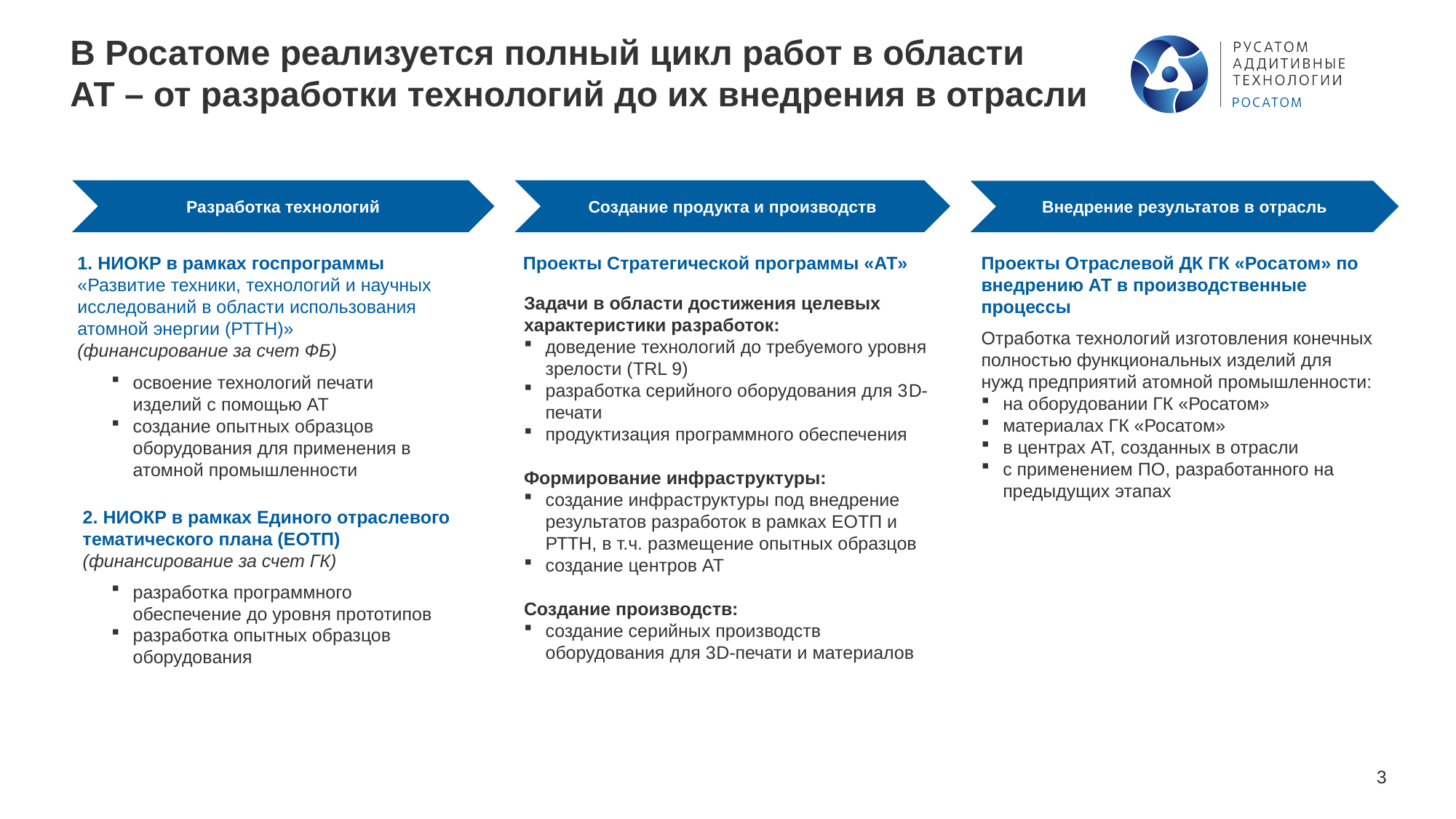

# В Росатоме реализуется полный цикл работ в области АТ – от разработки технологий до их внедрения в отрасли
Разработка технологий
Создание продукта и производств
Внедрение результатов в отрасль
Проекты Стратегической программы «АТ»
Проекты Отраслевой ДК ГК «Росатом» по внедрению АТ в производственные процессы
1. НИОКР в рамках госпрограммы «Развитие техники, технологий и научных исследований в области использования атомной энергии (РТТН)»
(финансирование за счет ФБ)
Задачи в области достижения целевых характеристики разработок:
доведение технологий до требуемого уровня зрелости (TRL 9)
разработка серийного оборудования для 3D-печати
продуктизация программного обеспечения

Формирование инфраструктуры:
создание инфраструктуры под внедрение результатов разработок в рамках ЕОТП и РТТН, в т.ч. размещение опытных образцов
создание центров АТ

Создание производств:
создание серийных производств оборудования для 3D-печати и материалов
Отработка технологий изготовления конечных полностью функциональных изделий для нужд предприятий атомной промышленности:
на оборудовании ГК «Росатом»
материалах ГК «Росатом»
в центрах АТ, созданных в отрасли
с применением ПО, разработанного на предыдущих этапах
освоение технологий печати изделий с помощью АТ
создание опытных образцов оборудования для применения в атомной промышленности
2. НИОКР в рамках Единого отраслевого тематического плана (ЕОТП)
(финансирование за счет ГК)
разработка программного обеспечение до уровня прототипов
разработка опытных образцов оборудования